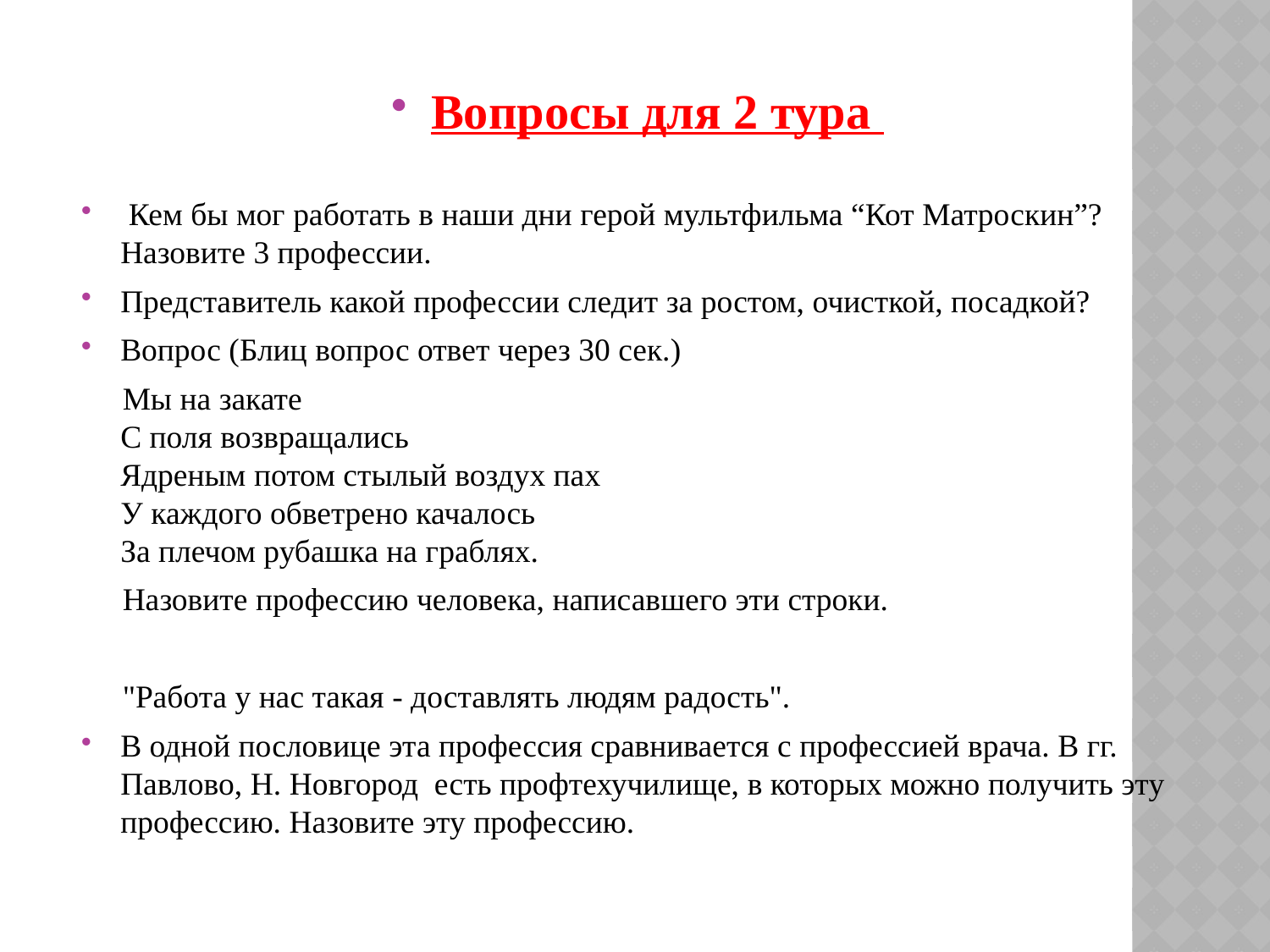

Вопросы для 2 тура

 Кем бы мог работать в наши дни герой мультфильма “Кот Матроскин”? Назовите 3 профессии.
Представитель какой профессии следит за ростом, очисткой, посадкой?
Вопрос (Блиц вопрос ответ через 30 сек.)
     Мы на закате
С поля возвращались
Ядреным потом стылый воздух пах
У каждого обветрено качалось
За плечом рубашка на граблях.
     Назовите профессию человека, написавшего эти строки.

     "Работа у нас такая - доставлять людям радость".
В одной пословице эта профессия сравнивается с профессией врача. В гг.  Павлово, Н. Новгород  есть профтехучилище, в которых можно получить эту профессию. Назовите эту профессию.

#